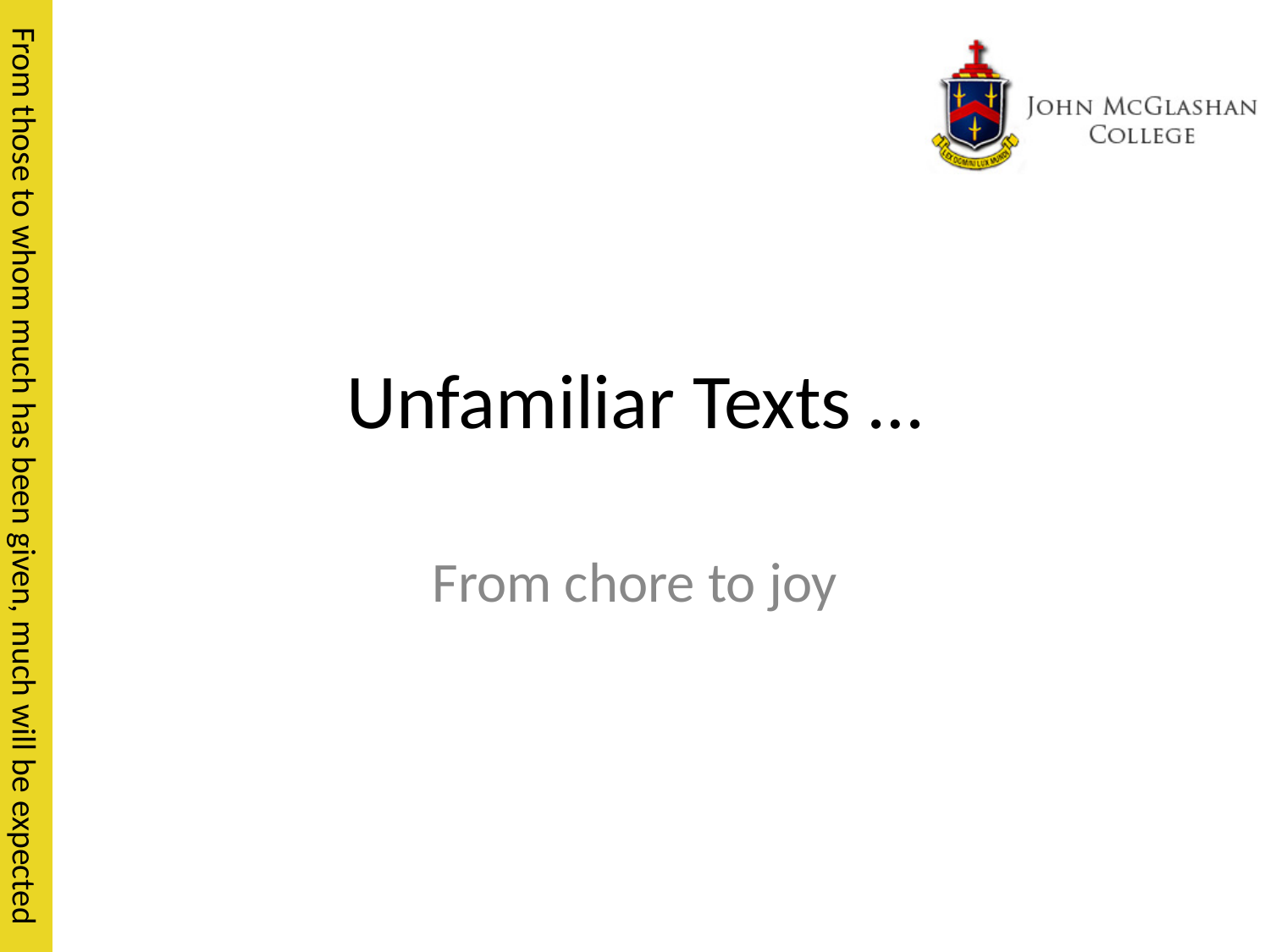

# Unfamiliar Texts …
From chore to joy